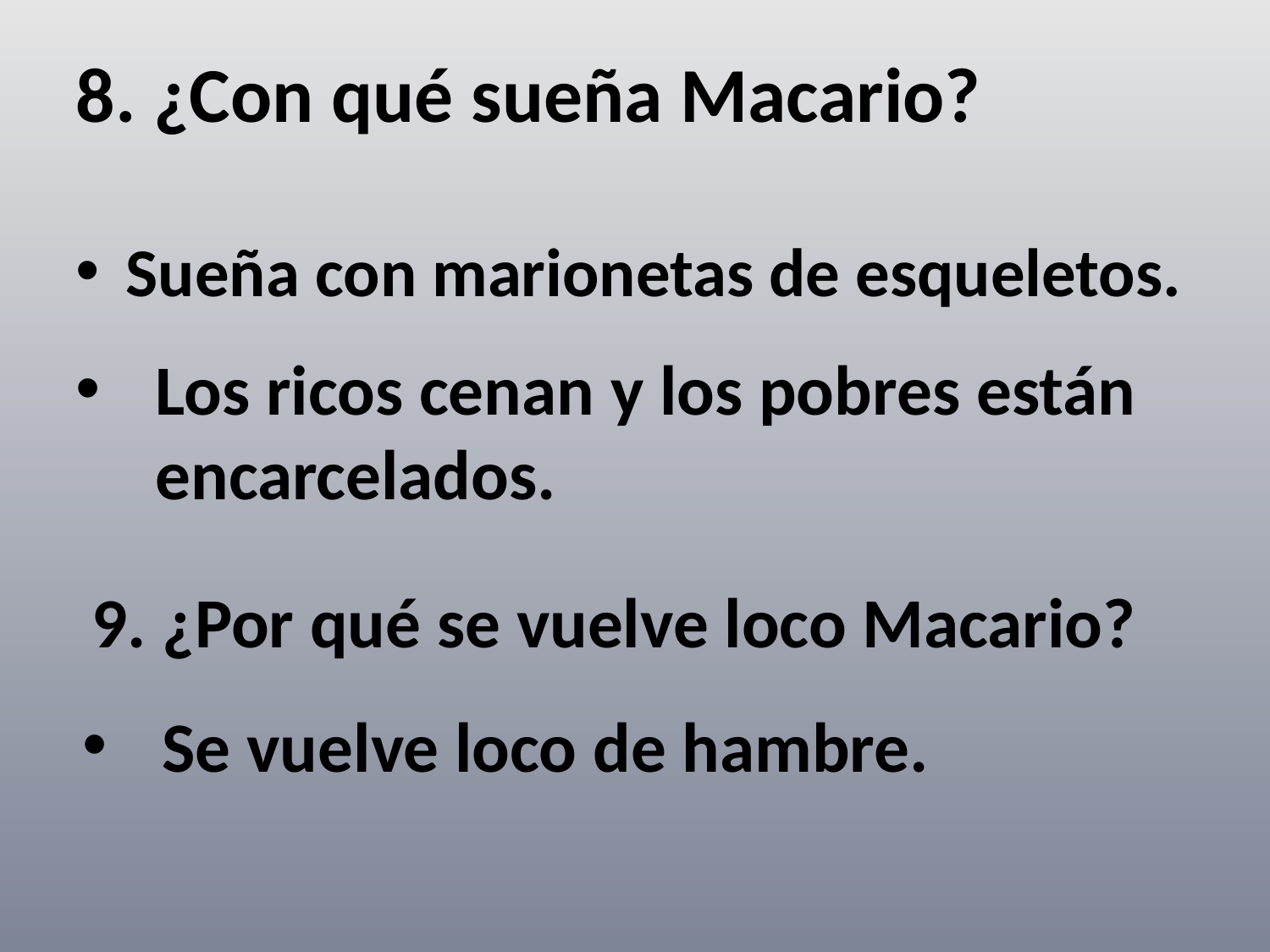

8. ¿Con qué sueña Macario?
Sueña con marionetas de esqueletos.
Los ricos cenan y los pobres están encarcelados.
 9. ¿Por qué se vuelve loco Macario?
Se vuelve loco de hambre.